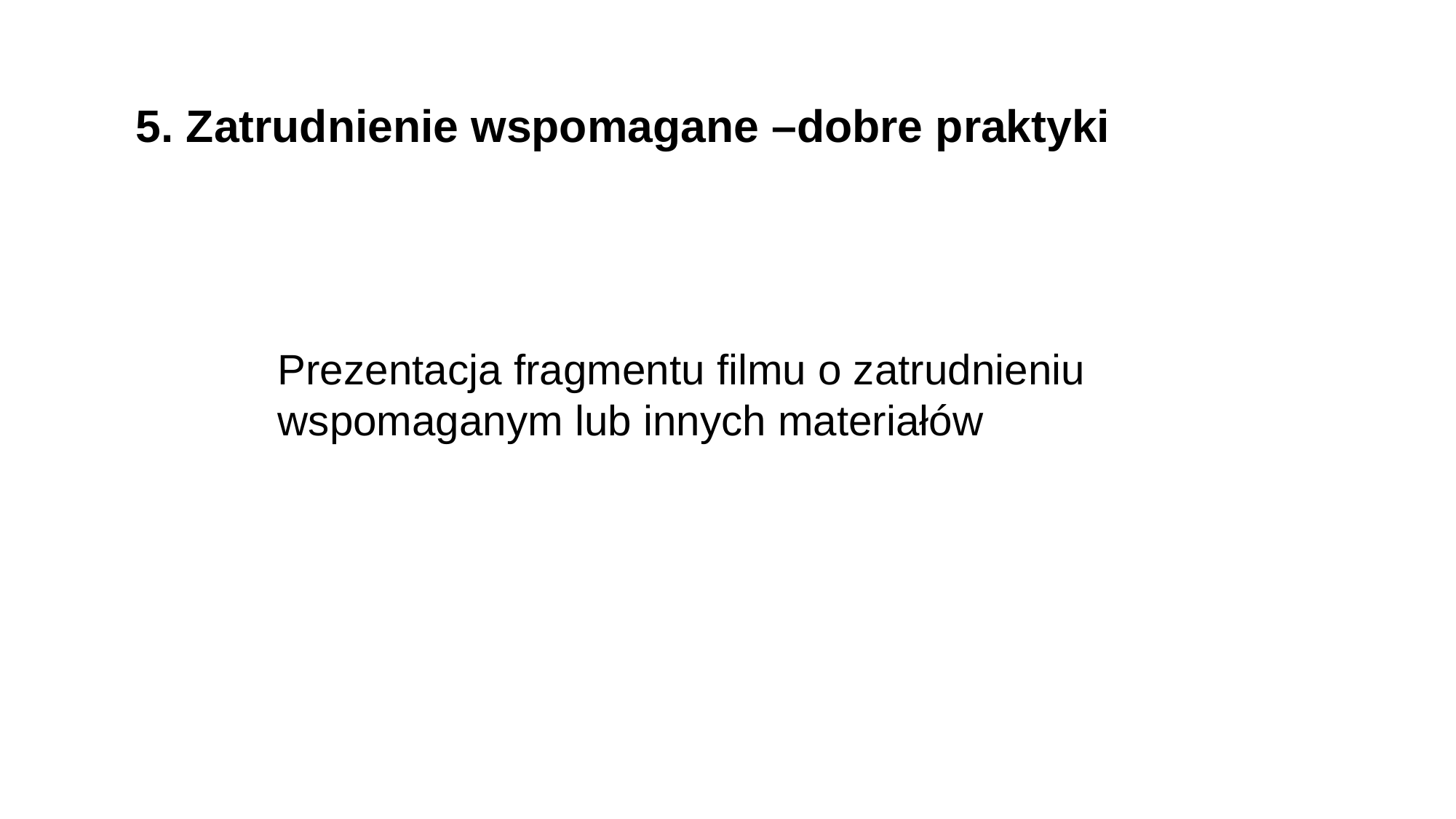

5. Zatrudnienie wspomagane –dobre praktyki
Prezentacja fragmentu filmu o zatrudnieniu wspomaganym lub innych materiałów